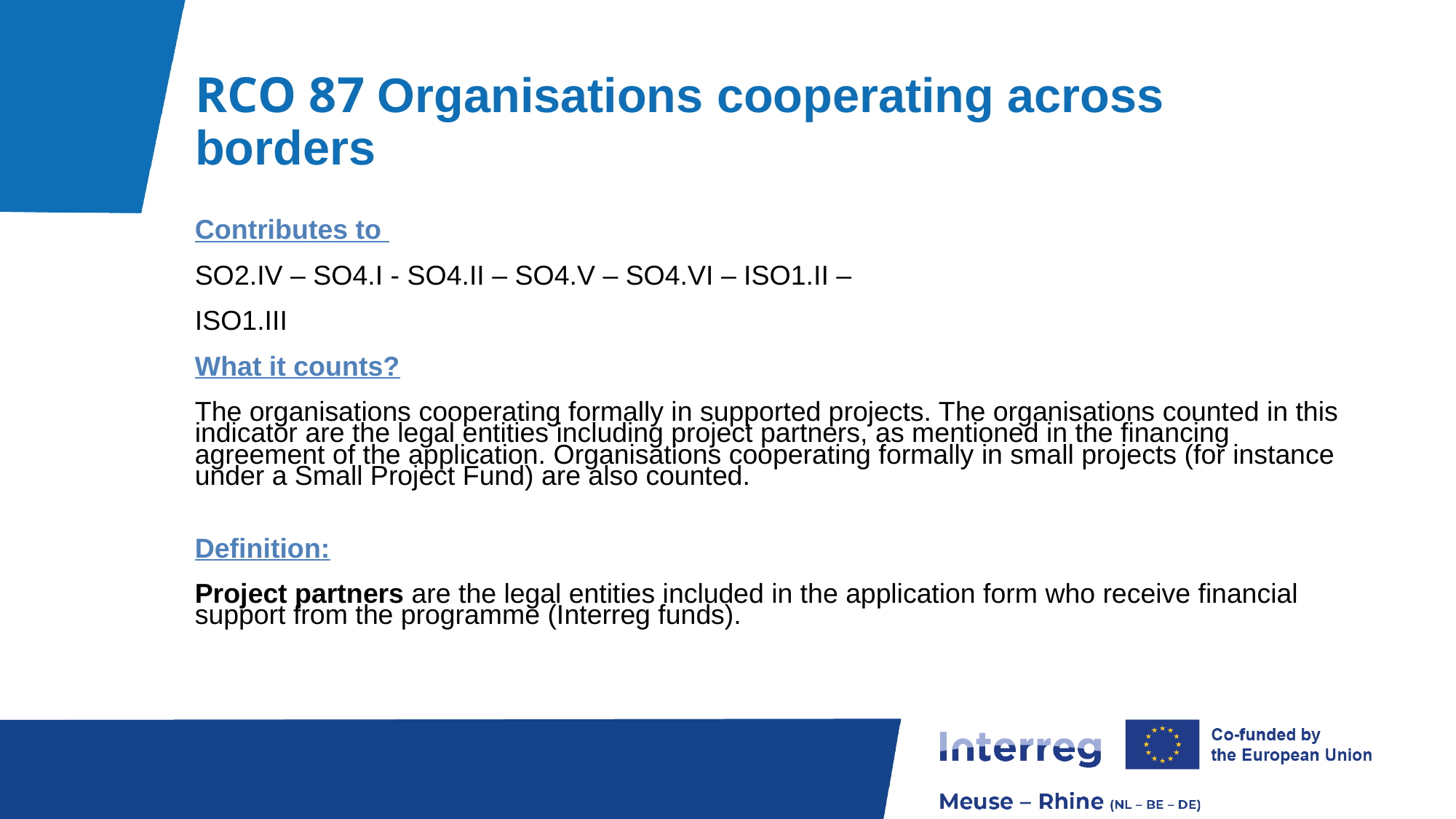

# RCO 87 Organisations cooperating across borders
Contributes to
SO2.IV – SO4.I - SO4.II – SO4.V – SO4.VI – ISO1.II –
ISO1.III
What it counts?
The organisations cooperating formally in supported projects. The organisations counted in this indicator are the legal entities including project partners, as mentioned in the financing agreement of the application. Organisations cooperating formally in small projects (for instance under a Small Project Fund) are also counted.

Definition:
Project partners are the legal entities included in the application form who receive financial support from the programme (Interreg funds).